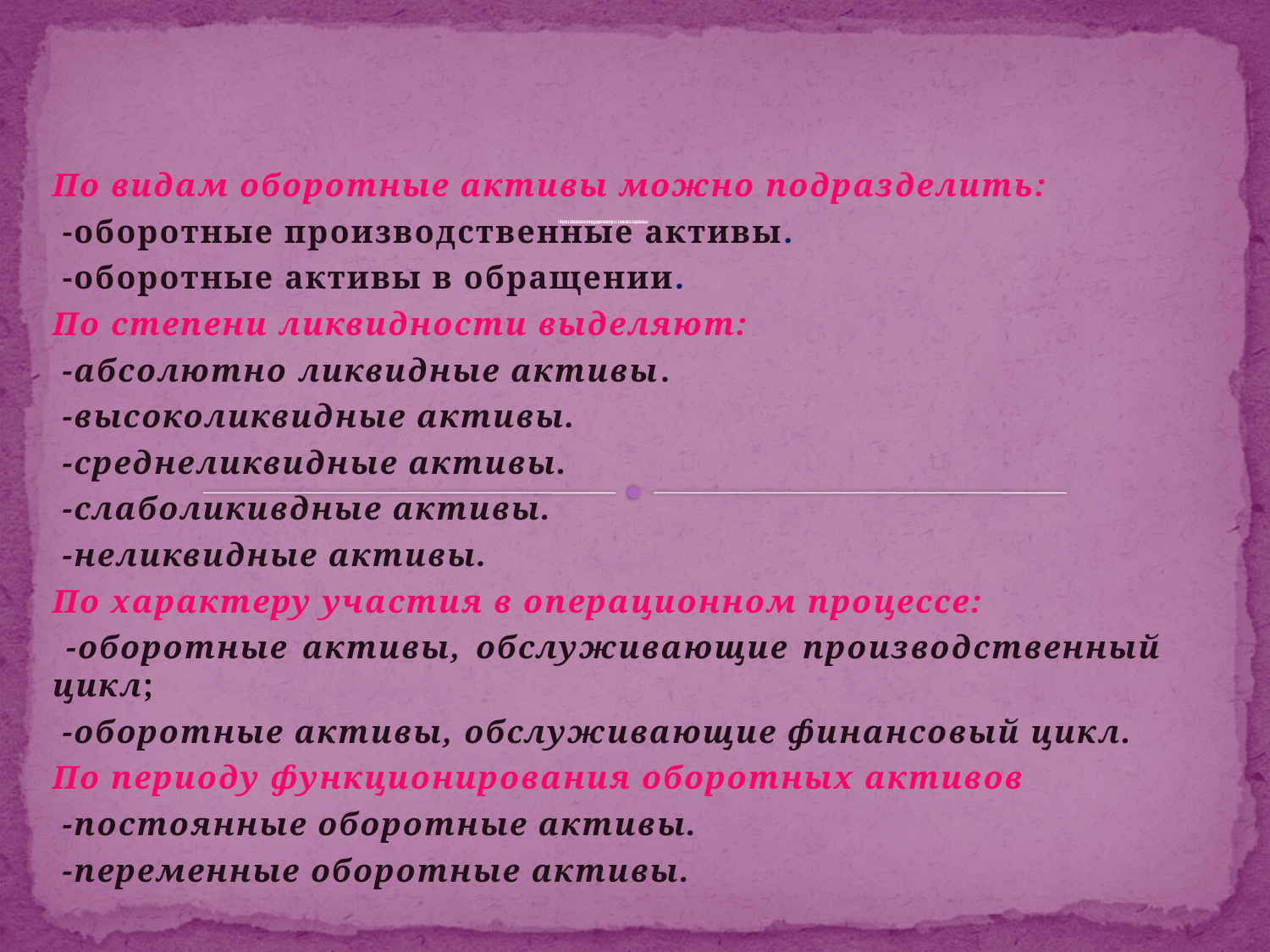

# Оборотный капитал можно подразделить по следующим основным признакам:
По видам оборотные активы можно подразделить:
 -оборотные производственные активы.
 -оборотные активы в обращении.
По степени ликвидности выделяют:
 -абсолютно ликвидные активы.
 -высоколиквидные активы.
 -среднеликвидные активы.
 -слаболикивдные активы.
 -неликвидные активы.
По характеру участия в операционном процессе:
 -оборотные активы, обслуживающие производственный цикл;
 -оборотные активы, обслуживающие финансовый цикл.
По периоду функционирования оборотных активов
 -постоянные оборотные активы.
 -переменные оборотные активы.